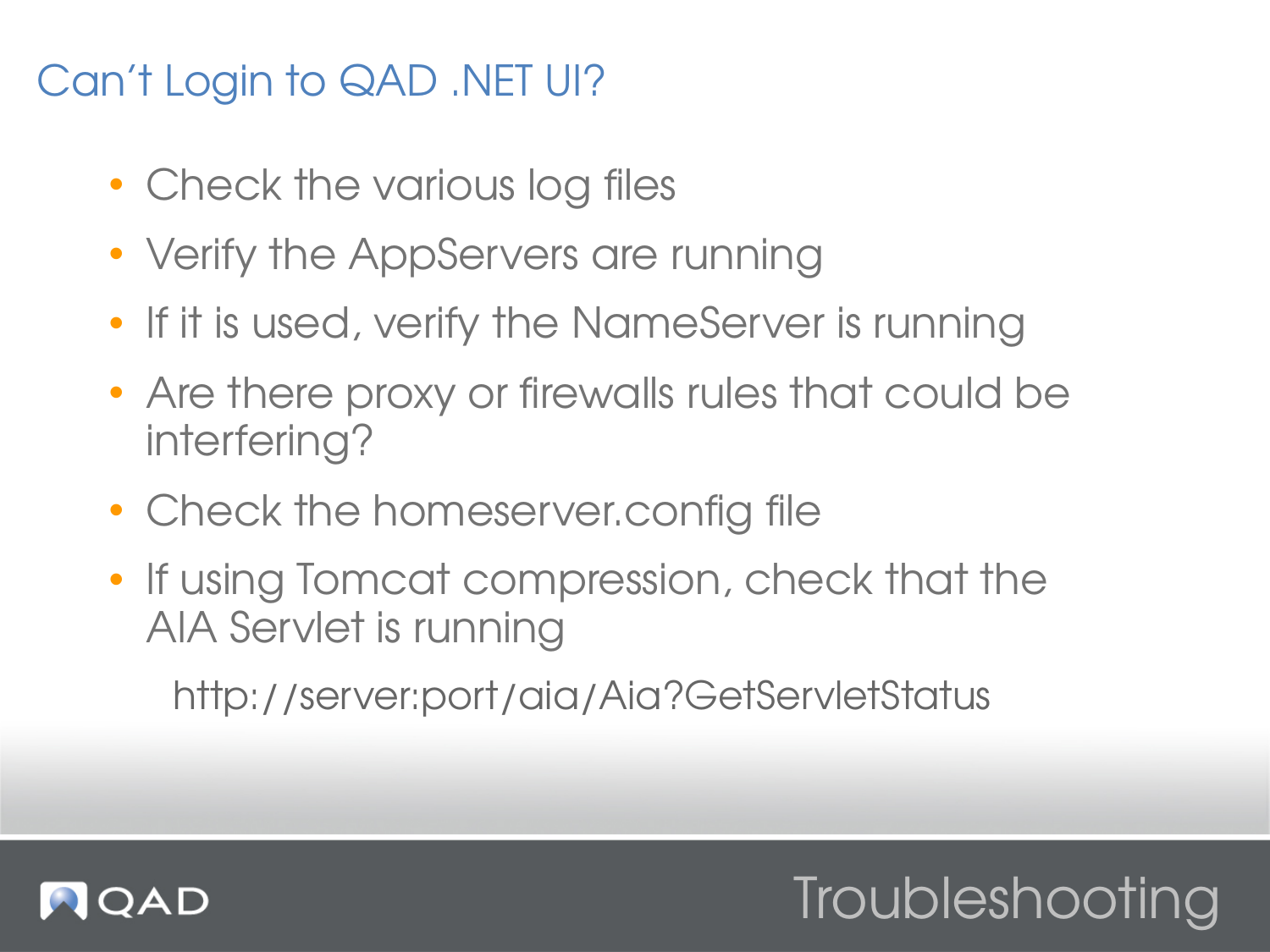

Can’t Login to QAD .NET UI?
Check the various log files
Verify the AppServers are running
If it is used, verify the NameServer is running
Are there proxy or firewalls rules that could be interfering?
Check the homeserver.config file
If using Tomcat compression, check that the AIA Servlet is running
http://server:port/aia/Aia?GetServletStatus

# Troubleshooting